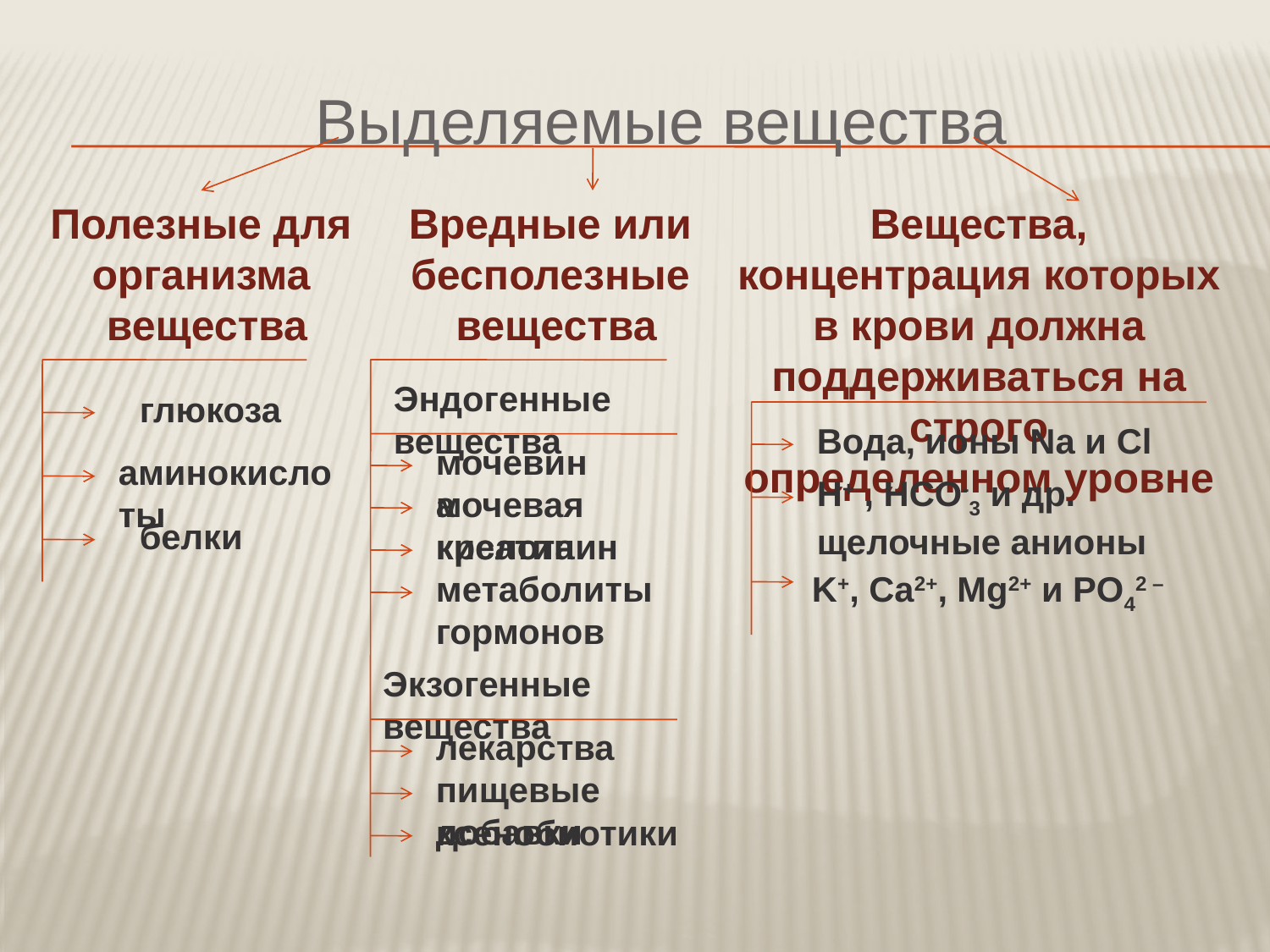

Выделяемые вещества
Вредные или бесполезные
 вещества
Вещества, концентрация которых в крови должна поддерживаться на строго
определенном уровне
Полезные для организма
 вещества
Эндогенные вещества
глюкоза
Вода, ионы Na и Cl
мочевина
аминокислоты
H+ , HCO-3 и др. щелочные анионы
мочевая кислота
белки
креатинин
метаболиты гормонов
K+, Ca2+, Mg2+ и PO42 –
Экзогенные вещества
лекарства
пищевые добавки
ксенобиотики